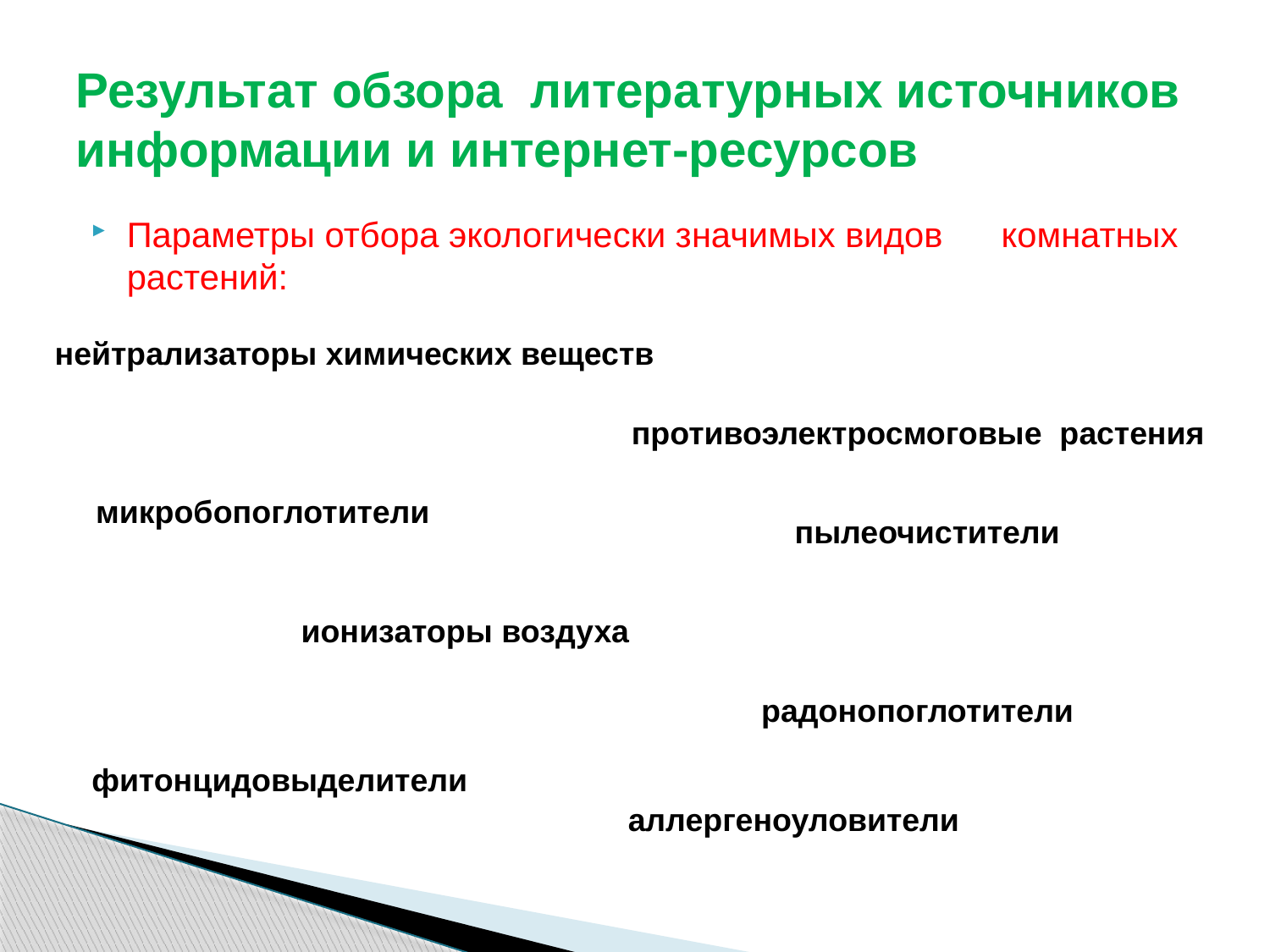

# Результат обзора  литературных источников информации и интернет-ресурсов
Параметры отбора экологически значимых видов      комнатных растений:
нейтрализаторы химических веществ
противоэлектросмоговые  растения
микробопоглотители
пылеочистители
ионизаторы воздуха
радонопоглотители
фитонцидовыделители
аллергеноуловители